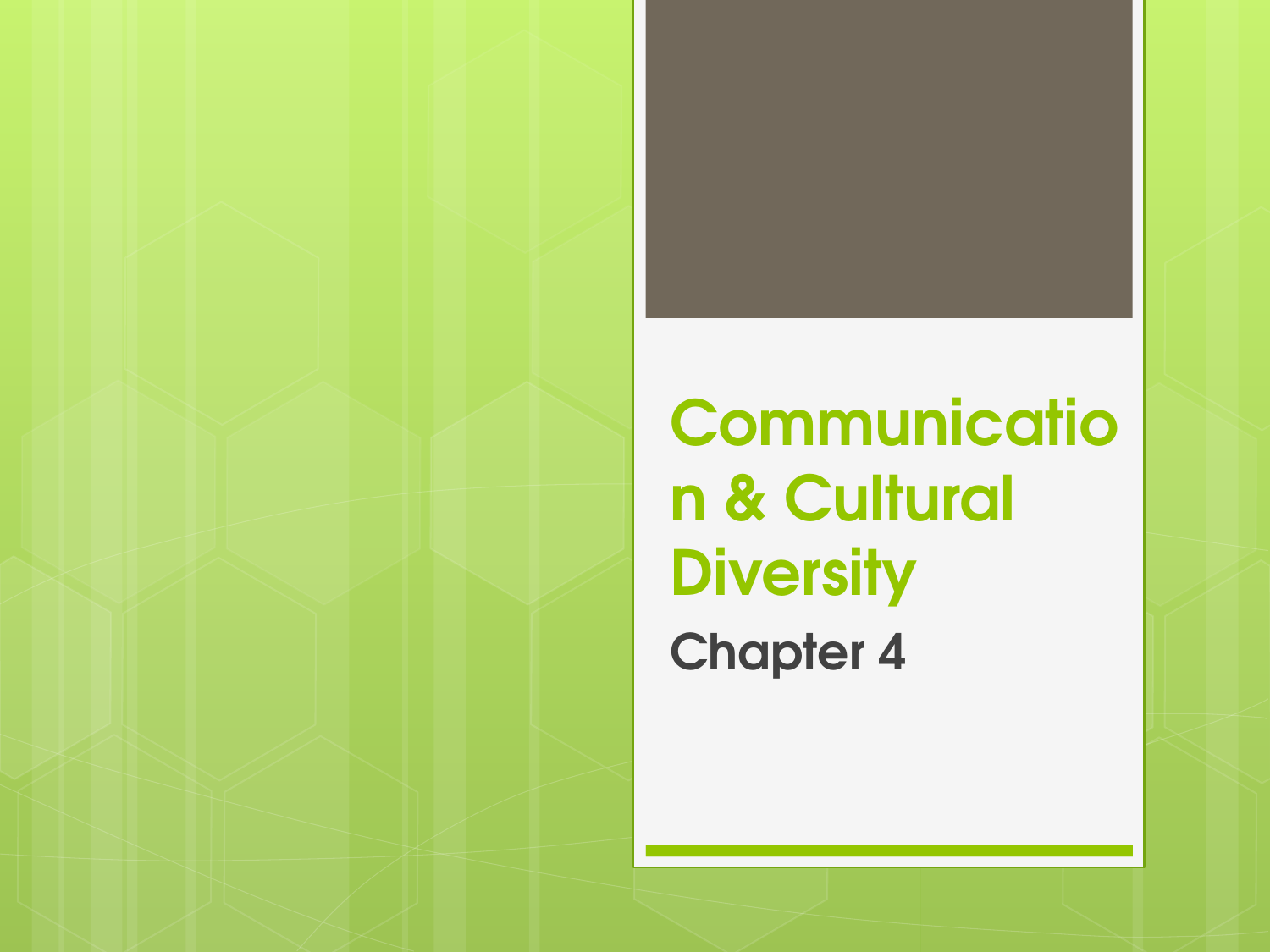

# Communication & Cultural Diversity
Chapter 4